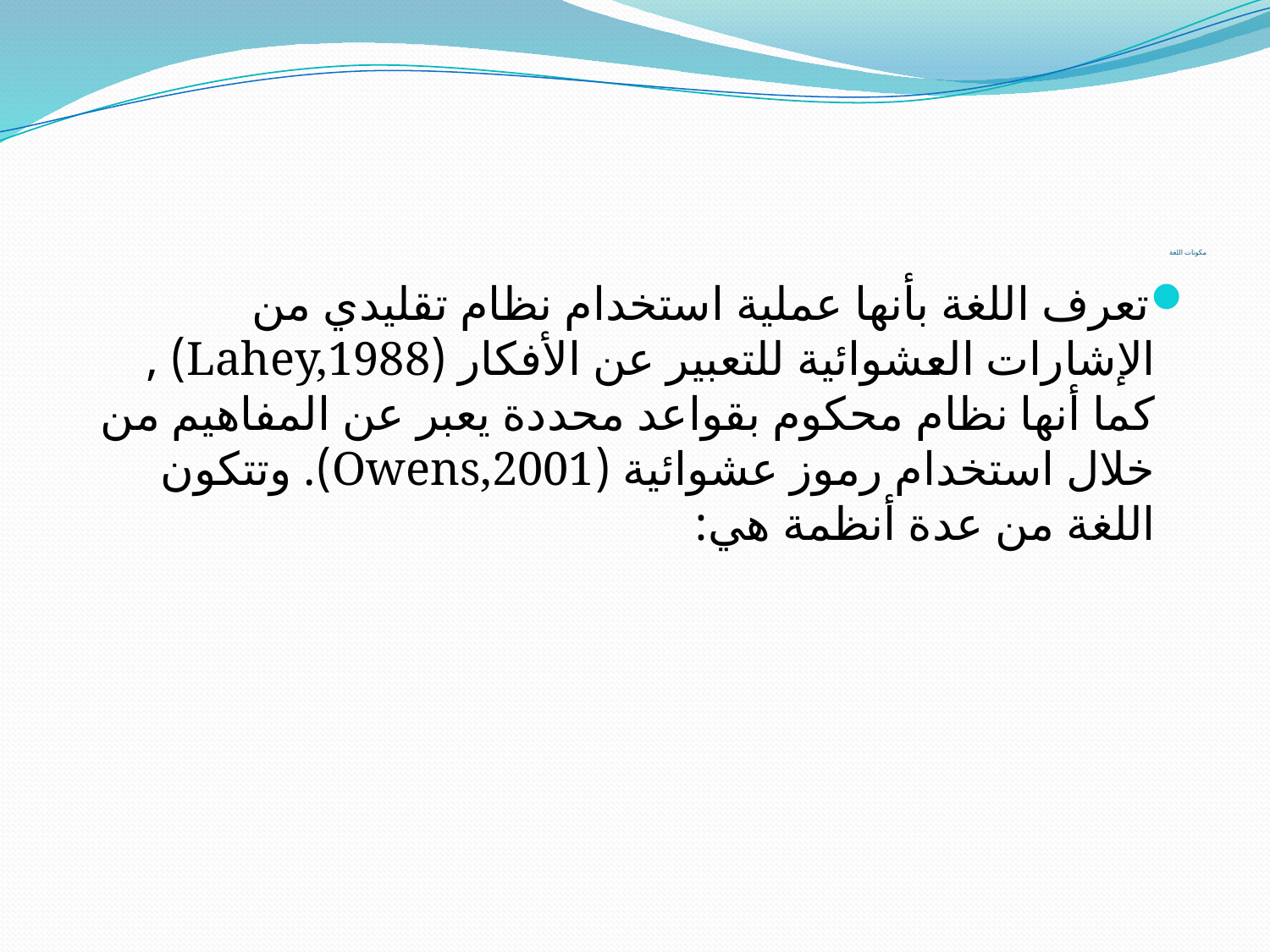

# مكونات اللغة
تعرف اللغة بأنها عملية استخدام نظام تقليدي من الإشارات العشوائية للتعبير عن الأفكار (Lahey,1988) , كما أنها نظام محكوم بقواعد محددة يعبر عن المفاهيم من خلال استخدام رموز عشوائية (Owens,2001). وتتكون اللغة من عدة أنظمة هي: